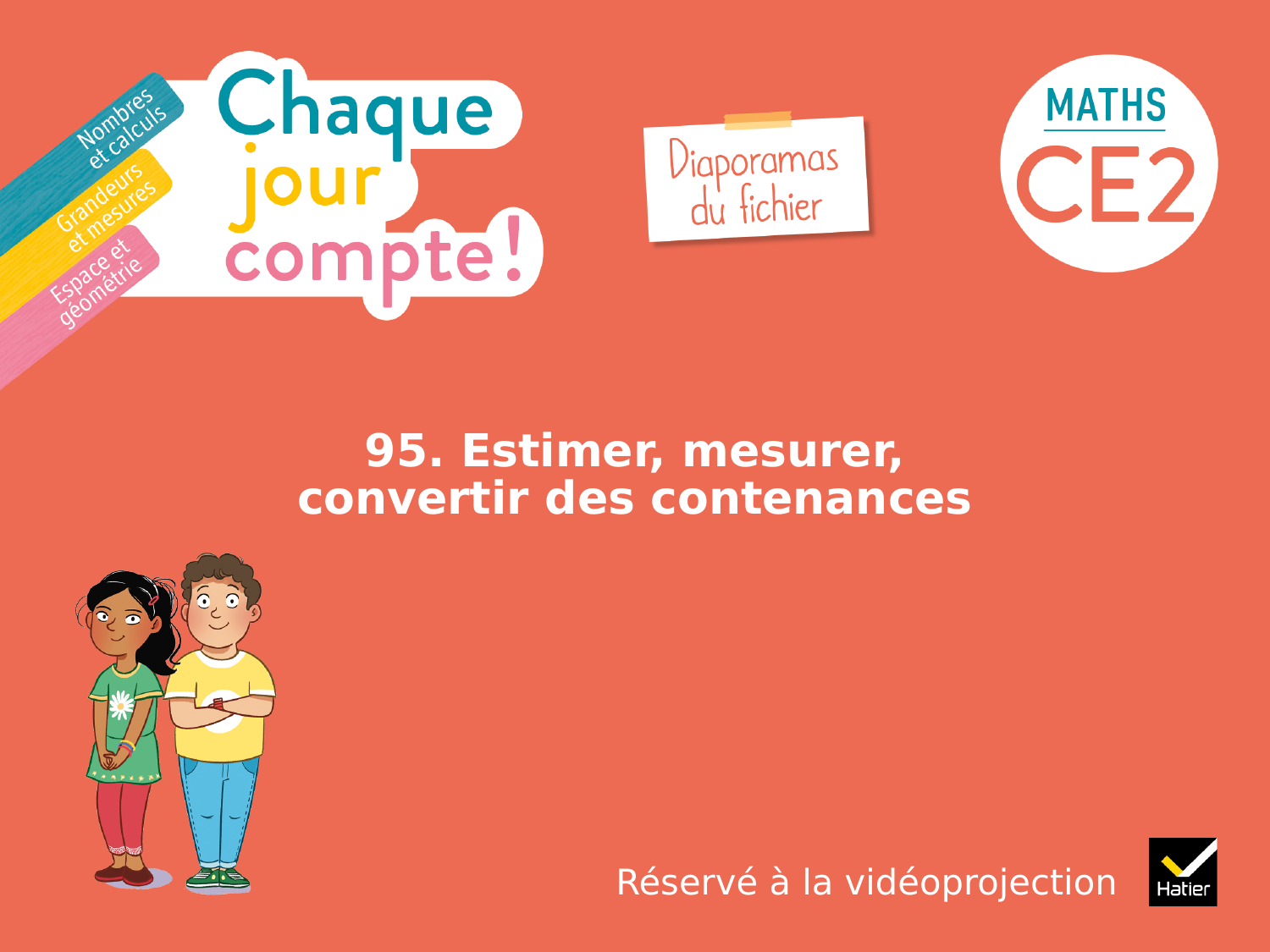

# 95. Estimer, mesurer, convertir des contenances